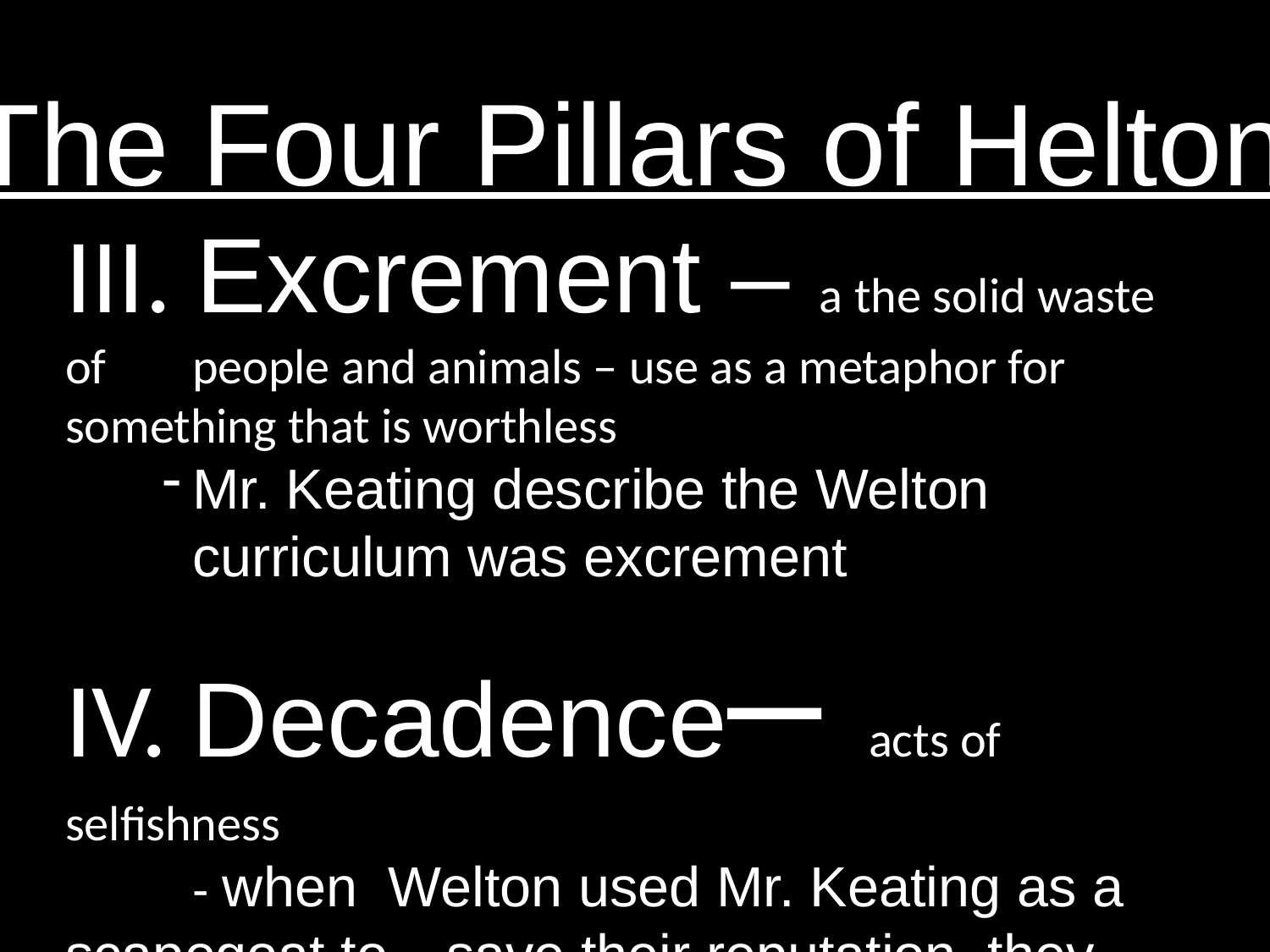

The Four Pillars of Helton
III. Excrement – a the solid waste  of 	people and animals – use as a metaphor for 	something that is worthless
Mr. Keating describe the Welton curriculum was excrement
IV. Decadence– acts of selfishness
	- when  Welton used Mr. Keating as a scapegoat to 	save their reputation, they showed  decadence